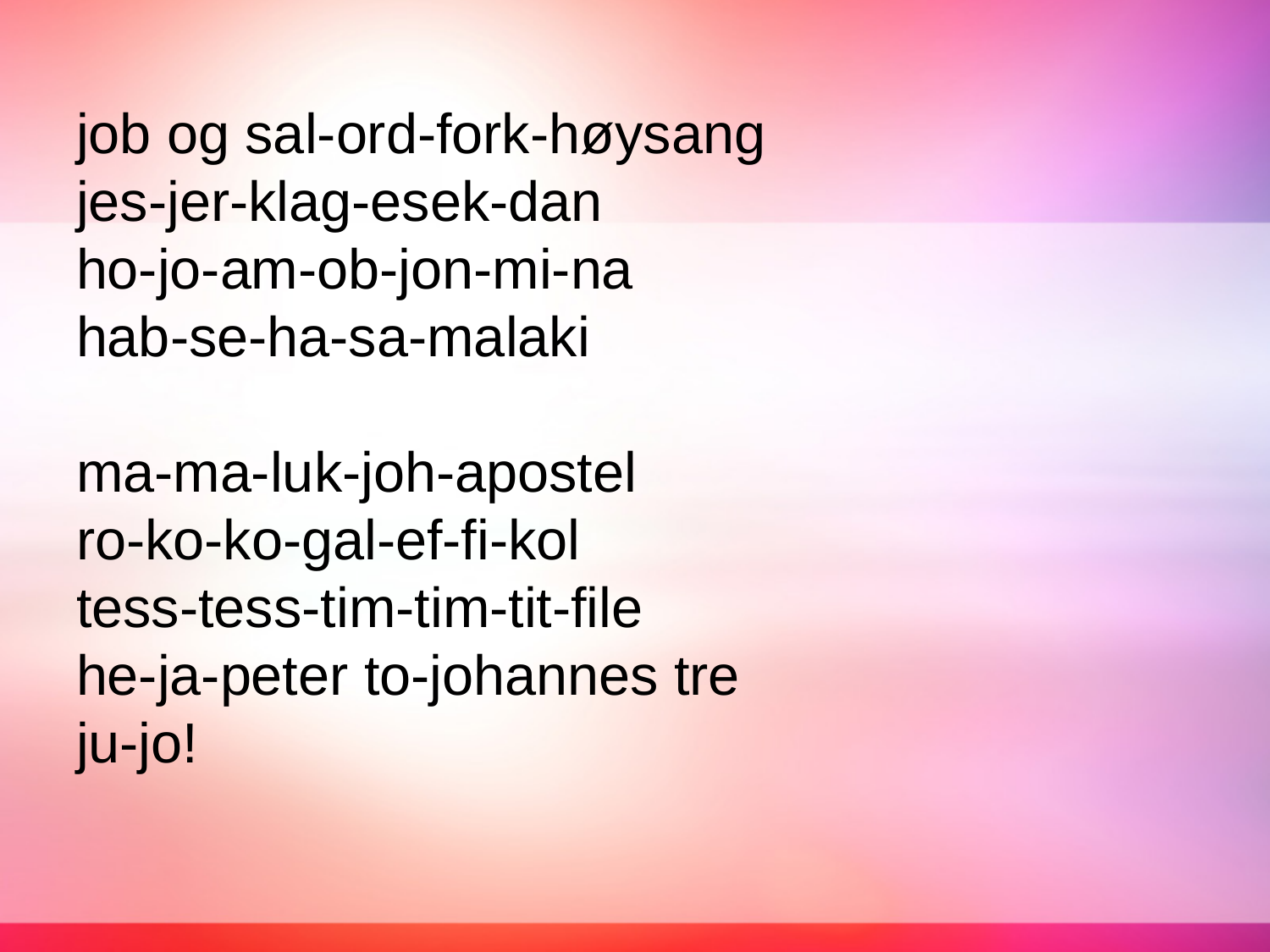

job og sal-ord-fork-høysang
jes-jer-klag-esek-dan
ho-jo-am-ob-jon-mi-na
hab-se-ha-sa-malaki
ma-ma-luk-joh-apostel
ro-ko-ko-gal-ef-fi-kol
tess-tess-tim-tim-tit-file
he-ja-peter to-johannes tre
ju-jo!